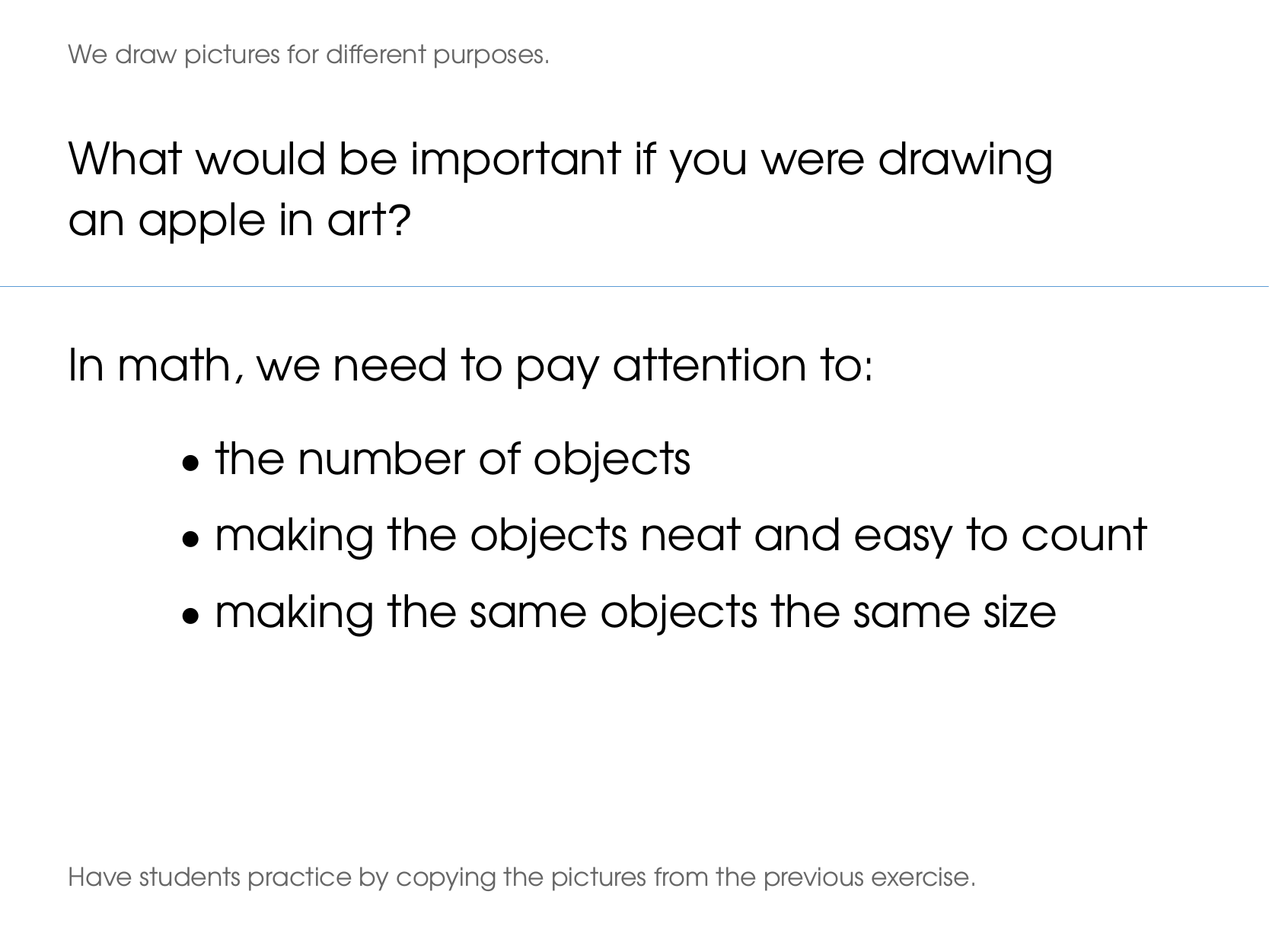

We draw pictures for different purposes.
What would be important if you were drawing
an apple in art?
In math, we need to pay attention to:
• the number of objects
• making the objects neat and easy to count
• making the same objects the same size
Have students practice by copying the pictures from the previous exercise.